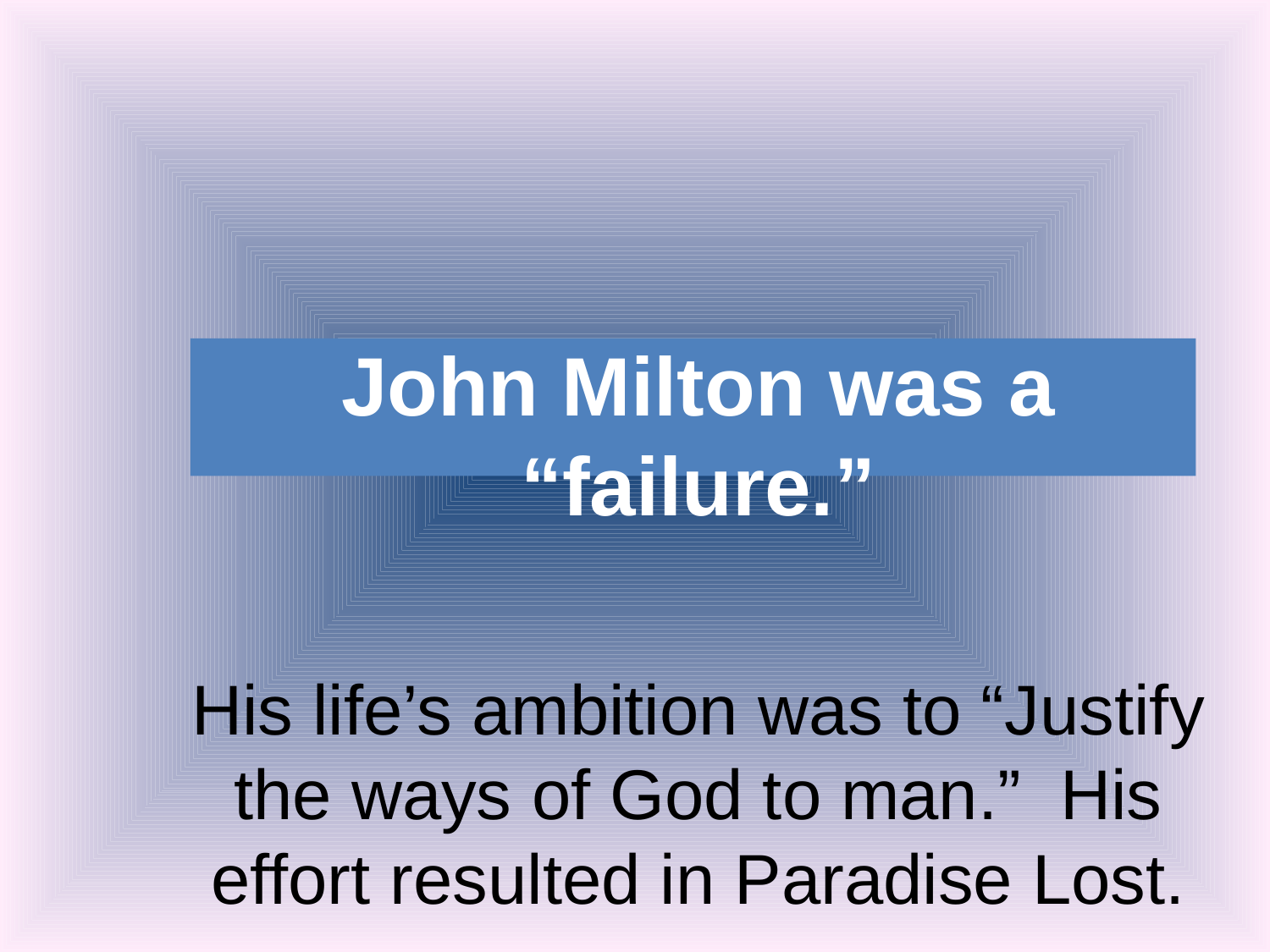

John Milton was a “failure.”

His life’s ambition was to “Justify the ways of God to man.”  His effort resulted in Paradise Lost.